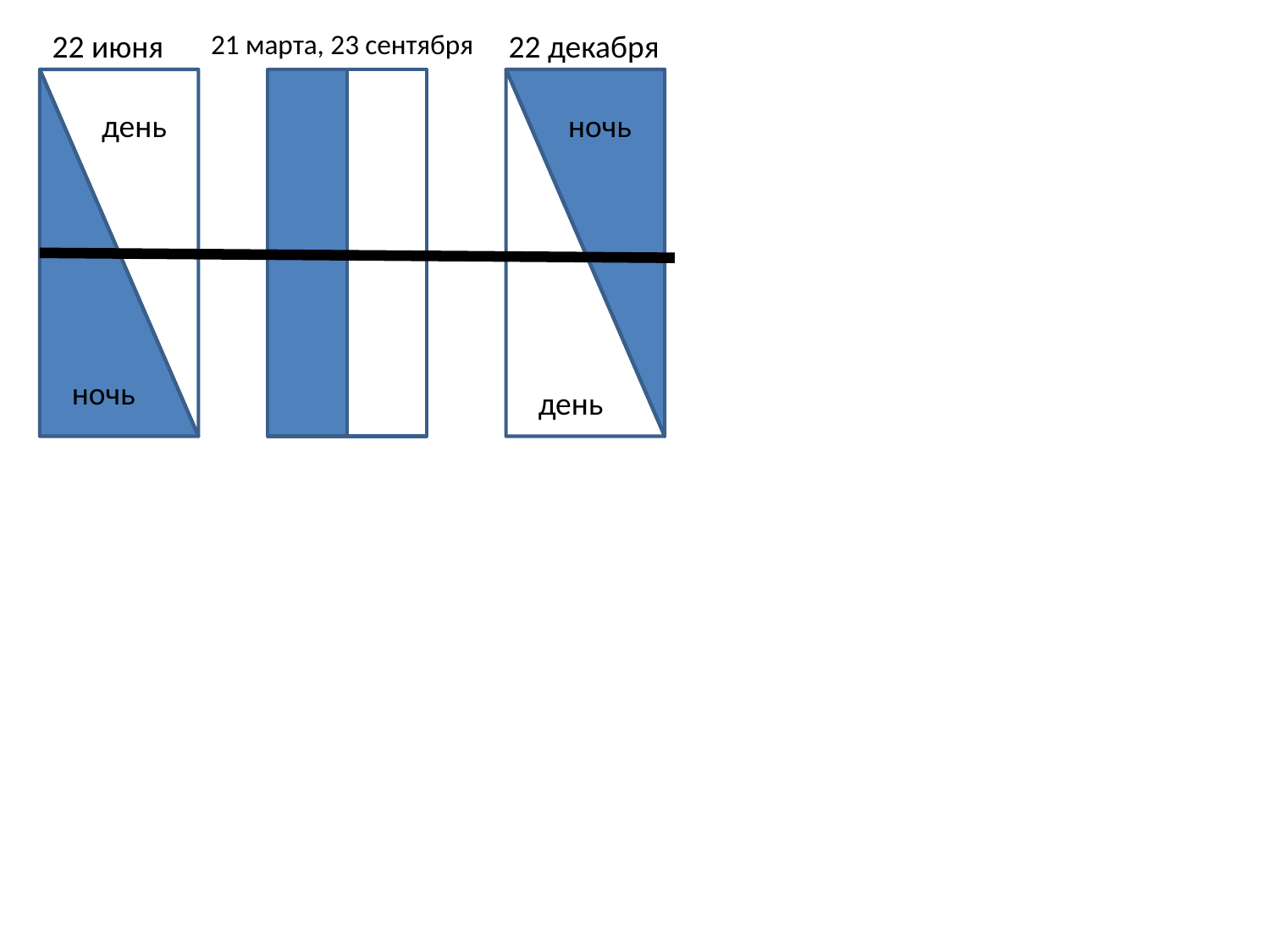

22 июня
21 марта, 23 сентября
22 декабря

день
ночь
ночь
день